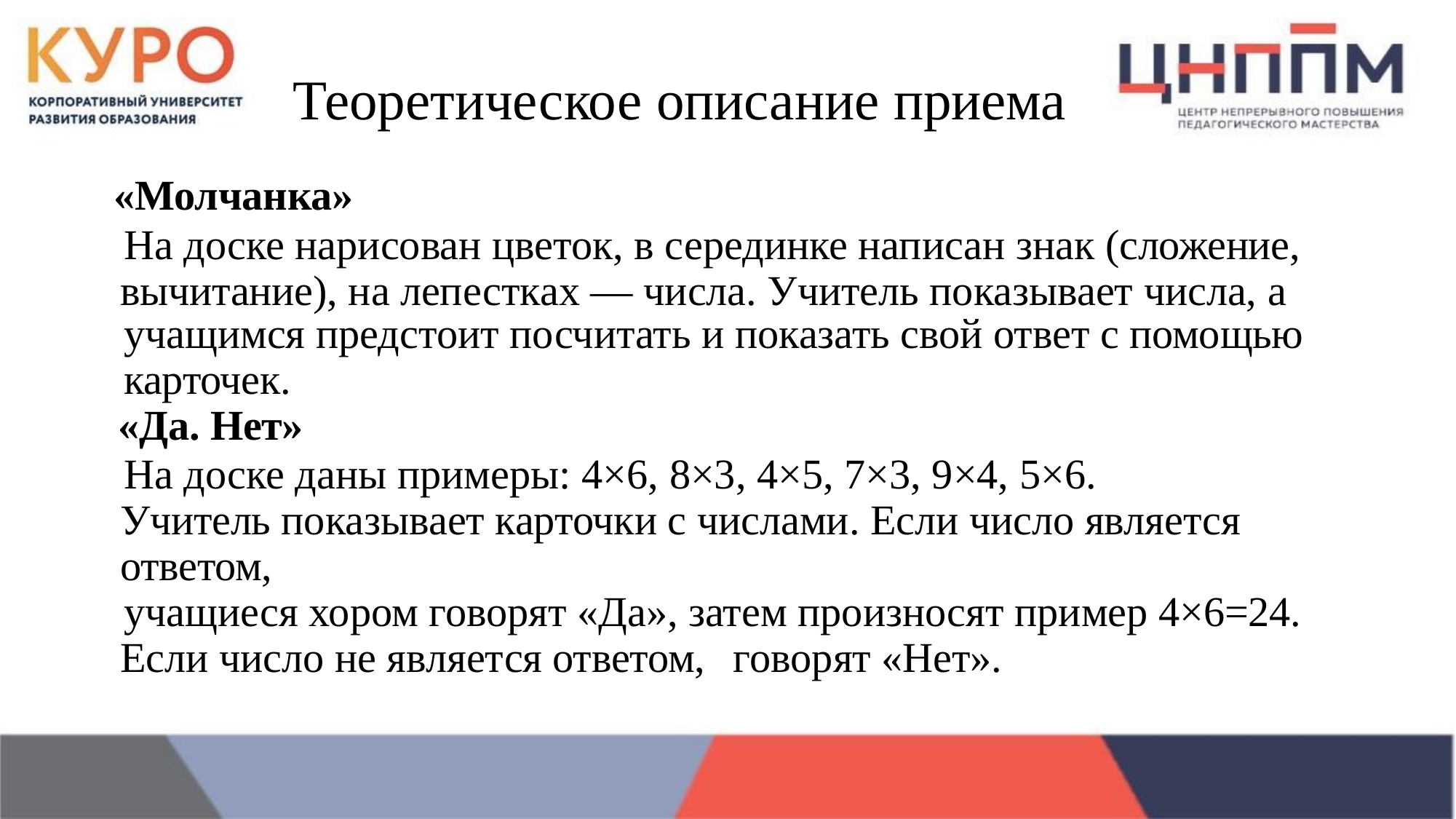

# Теоретическое описание приема
«Молчанка»
На доске нарисован цветок, в серединке написан знак (сложение, вычитание), на лепестках — числа. Учитель показывает числа, а
учащимся предстоит посчитать и показать свой ответ с помощью
карточек.
«Да. Нет»
На доске даны примеры: 4×6, 8×3, 4×5, 7×3, 9×4, 5×6. Учитель показывает карточки с числами. Если число является ответом,
учащиеся хором говорят «Да», затем произносят пример 4×6=24. Если число не является ответом,	говорят «Нет».